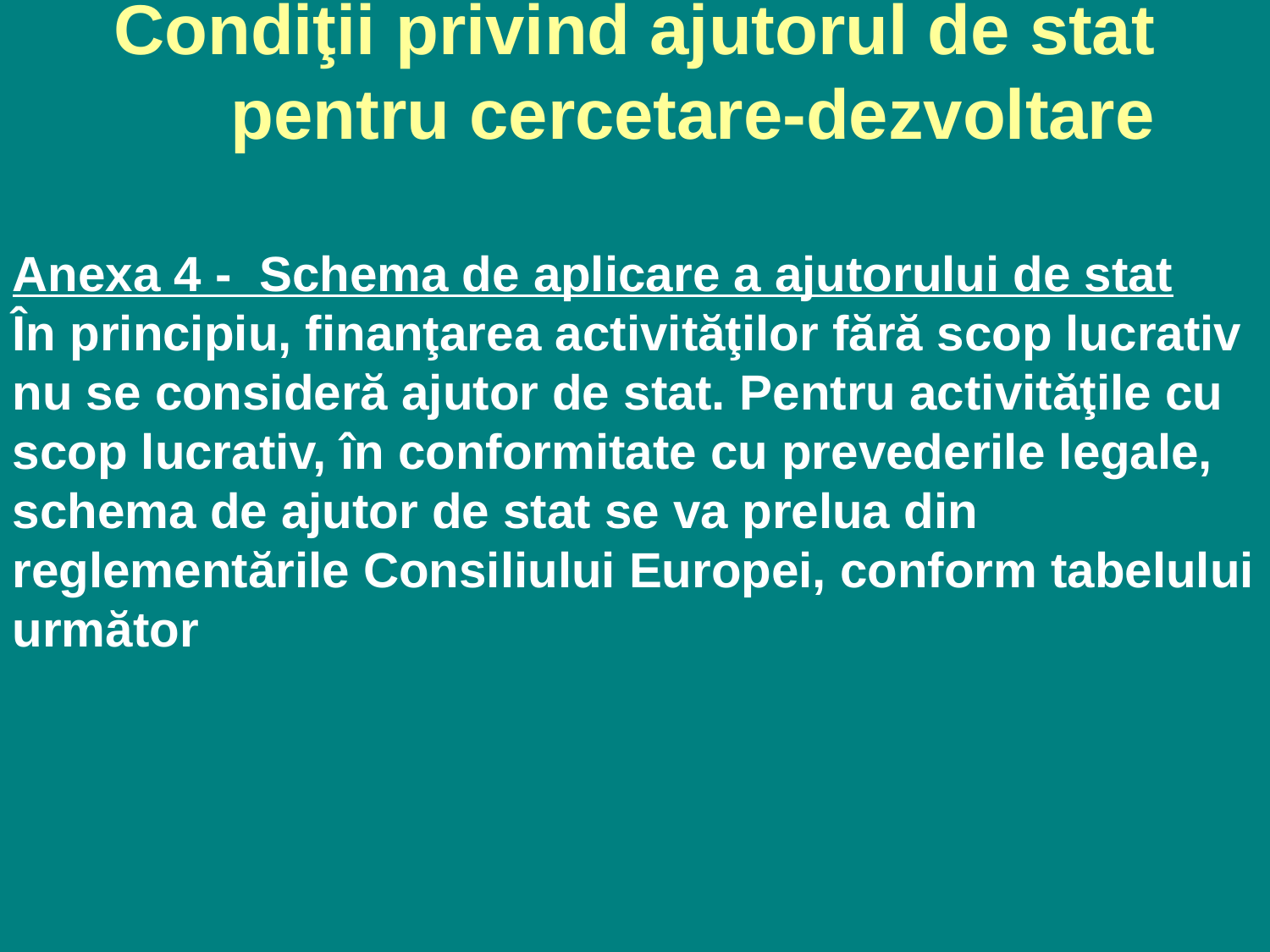

# Condiţii privind ajutorul de stat pentru cercetare-dezvoltare
Anexa 4 -  Schema de aplicare a ajutorului de stat
În principiu, finanţarea activităţilor fără scop lucrativ nu se consideră ajutor de stat. Pentru activităţile cu scop lucrativ, în conformitate cu prevederile legale, schema de ajutor de stat se va prelua din reglementările Consiliului Europei, conform tabelului următor